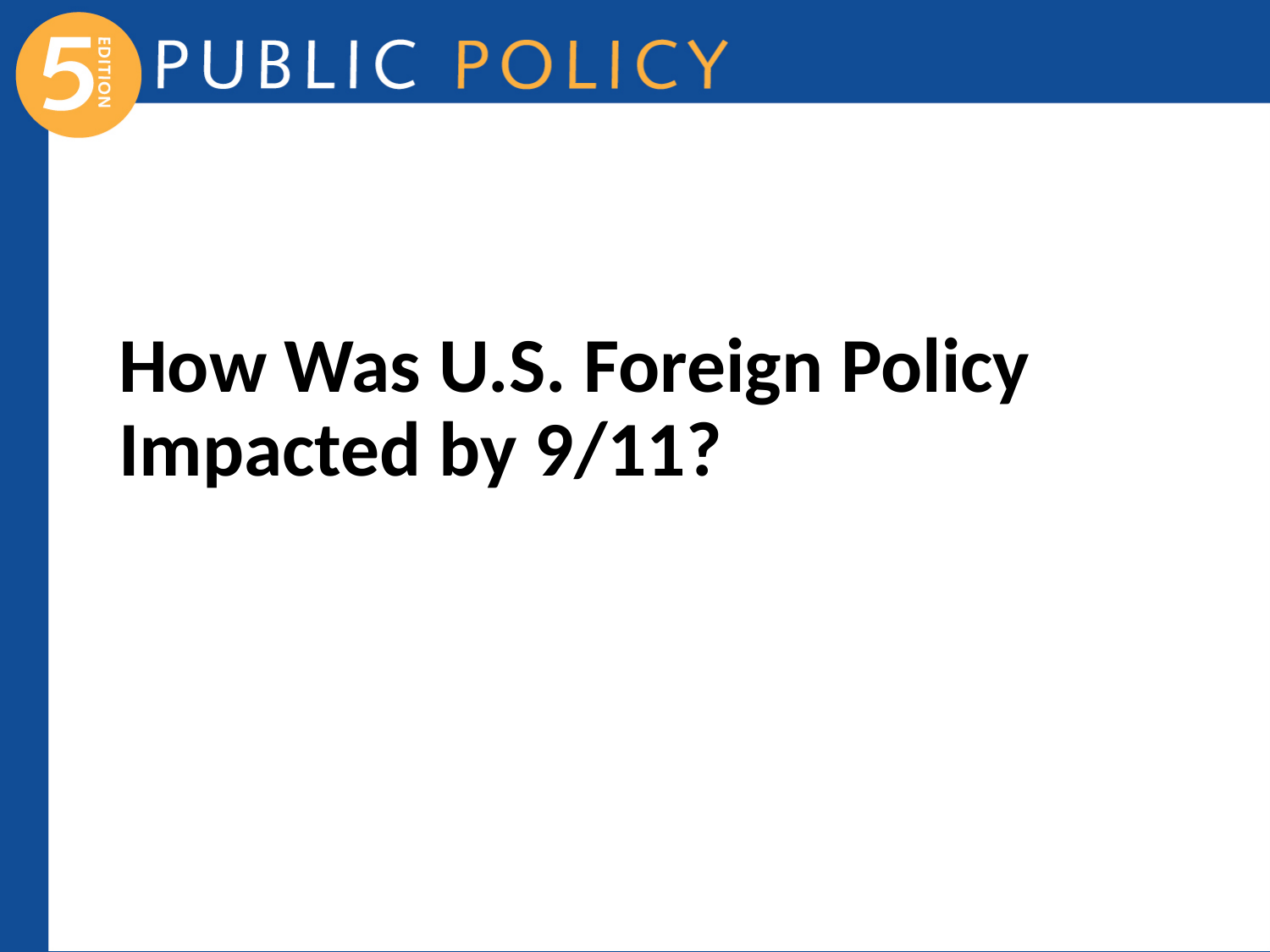

# How Was U.S. Foreign Policy Impacted by 9/11?